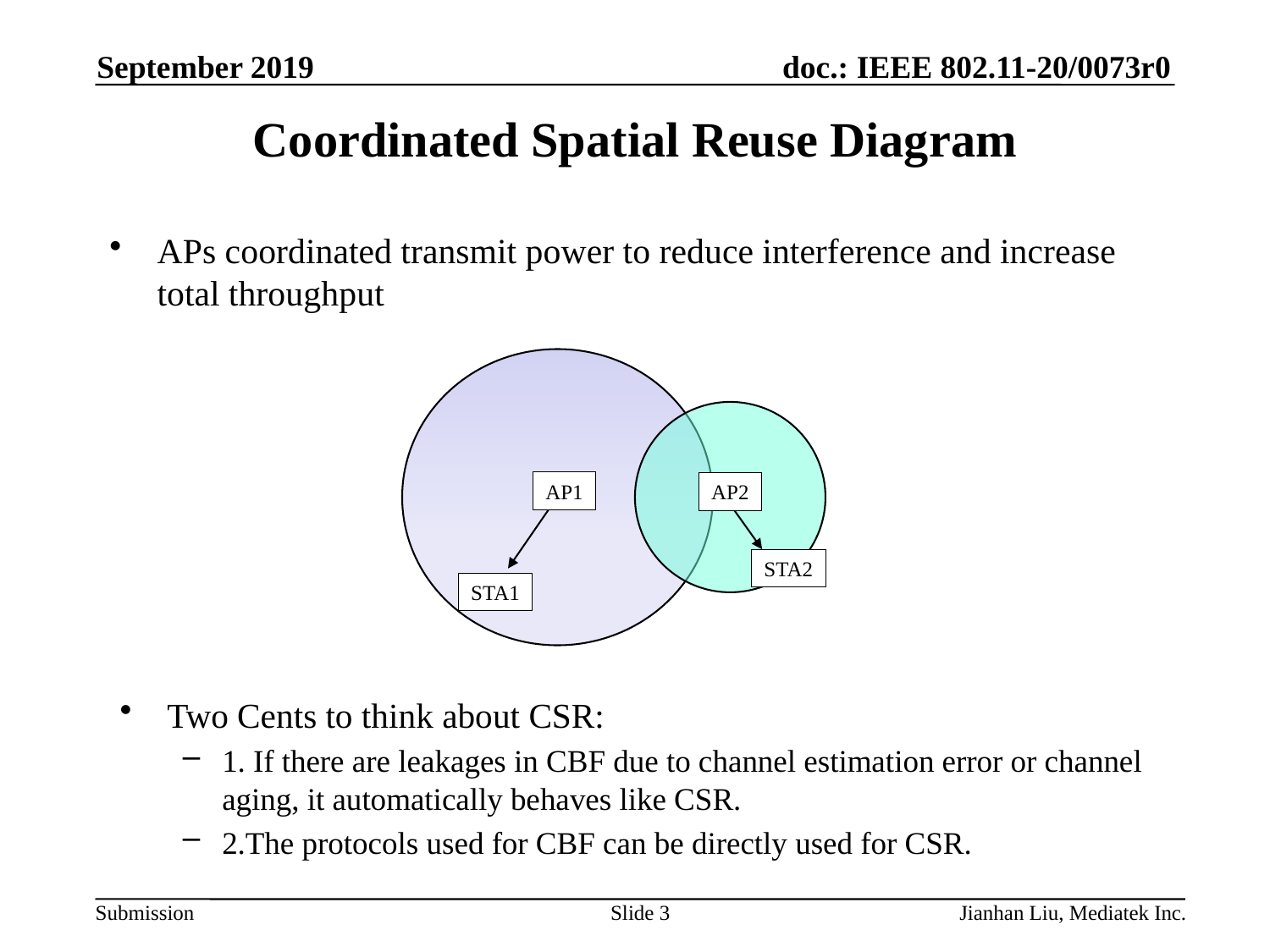

September 2019
# Coordinated Spatial Reuse Diagram
APs coordinated transmit power to reduce interference and increase total throughput

AP1
AP2
STA2
STA1
Two Cents to think about CSR:
1. If there are leakages in CBF due to channel estimation error or channel aging, it automatically behaves like CSR.
2.The protocols used for CBF can be directly used for CSR.

Slide 3
Jianhan Liu, Mediatek Inc.